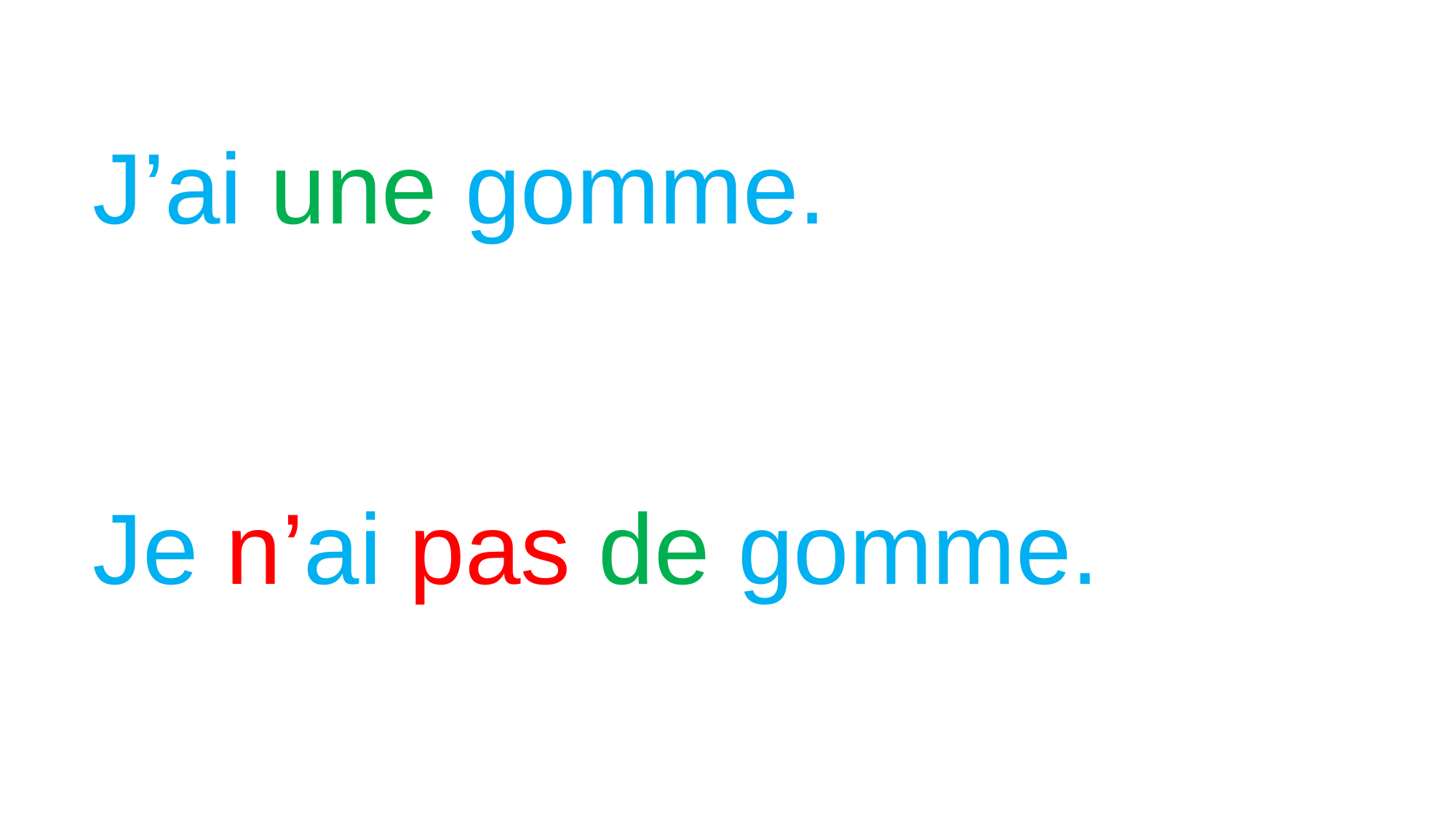

J’ai une gomme.

Je n’ai pas de gomme.